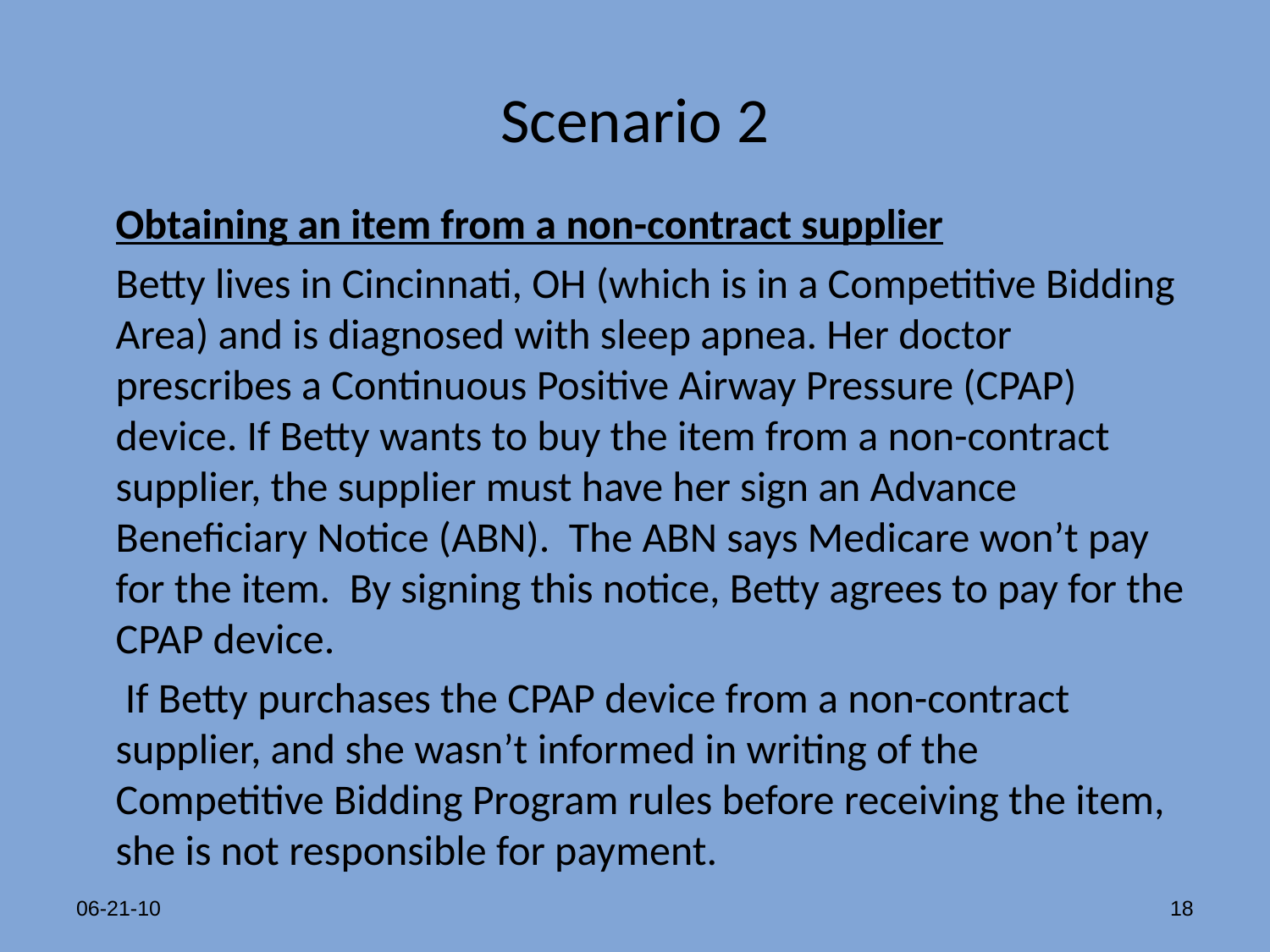

# Scenario 2
Obtaining an item from a non-contract supplier
Betty lives in Cincinnati, OH (which is in a Competitive Bidding Area) and is diagnosed with sleep apnea. Her doctor prescribes a Continuous Positive Airway Pressure (CPAP) device. If Betty wants to buy the item from a non-contract supplier, the supplier must have her sign an Advance Beneficiary Notice (ABN).  The ABN says Medicare won’t pay for the item.  By signing this notice, Betty agrees to pay for the CPAP device.
 If Betty purchases the CPAP device from a non-contract supplier, and she wasn’t informed in writing of the Competitive Bidding Program rules before receiving the item, she is not responsible for payment.
06-21-10
18